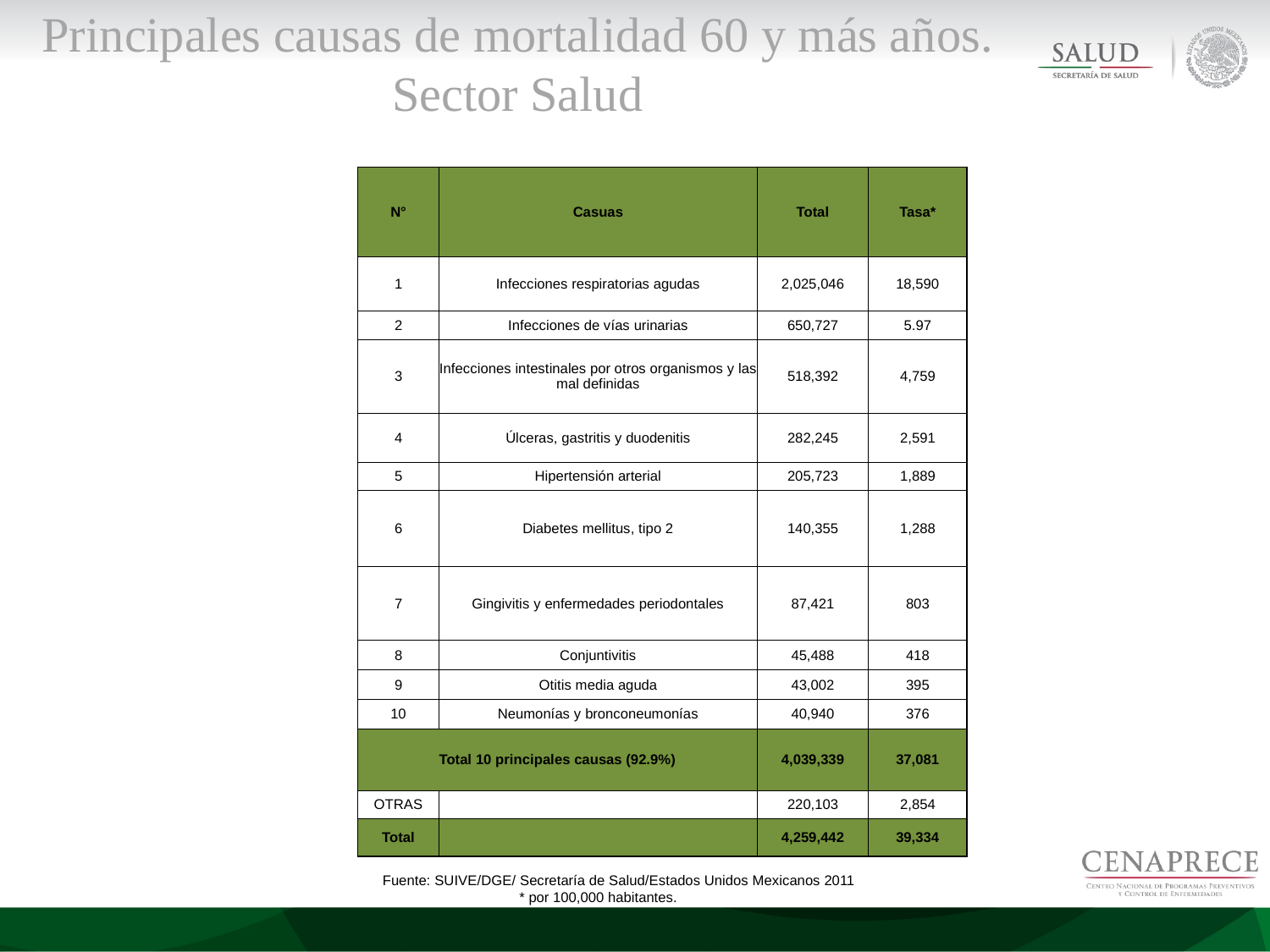

Principales causas de mortalidad 60 y más años. Sector Salud
| N° | Casuas | Total | Tasa\* |
| --- | --- | --- | --- |
| 1 | Infecciones respiratorias agudas | 2,025,046 | 18,590 |
| 2 | Infecciones de vías urinarias | 650,727 | 5.97 |
| 3 | Infecciones intestinales por otros organismos y las mal definidas | 518,392 | 4,759 |
| 4 | Úlceras, gastritis y duodenitis | 282,245 | 2,591 |
| 5 | Hipertensión arterial | 205,723 | 1,889 |
| 6 | Diabetes mellitus, tipo 2 | 140,355 | 1,288 |
| 7 | Gingivitis y enfermedades periodontales | 87,421 | 803 |
| 8 | Conjuntivitis | 45,488 | 418 |
| 9 | Otitis media aguda | 43,002 | 395 |
| 10 | Neumonías y bronconeumonías | 40,940 | 376 |
| Total 10 principales causas (92.9%) |  | 4,039,339 | 37,081 |
| OTRAS |  | 220,103 | 2,854 |
| Total |  | 4,259,442 | 39,334 |
Fuente: SUIVE/DGE/ Secretaría de Salud/Estados Unidos Mexicanos 2011
                                  * por 100,000 habitantes.